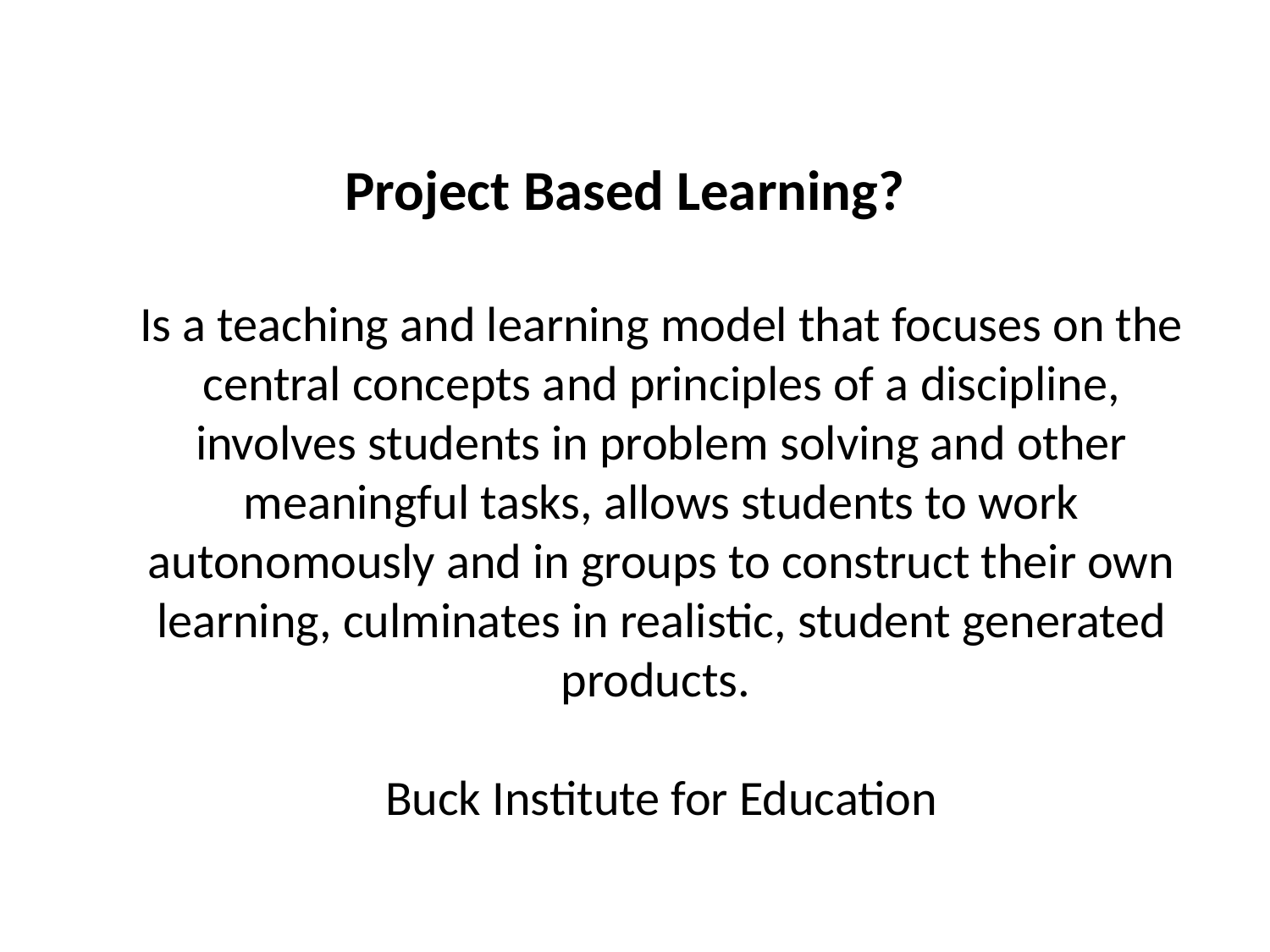

Project Based Learning?
Is a teaching and learning model that focuses on the central concepts and principles of a discipline, involves students in problem solving and other meaningful tasks, allows students to work autonomously and in groups to construct their own learning, culminates in realistic, student generated products.

Buck Institute for Education